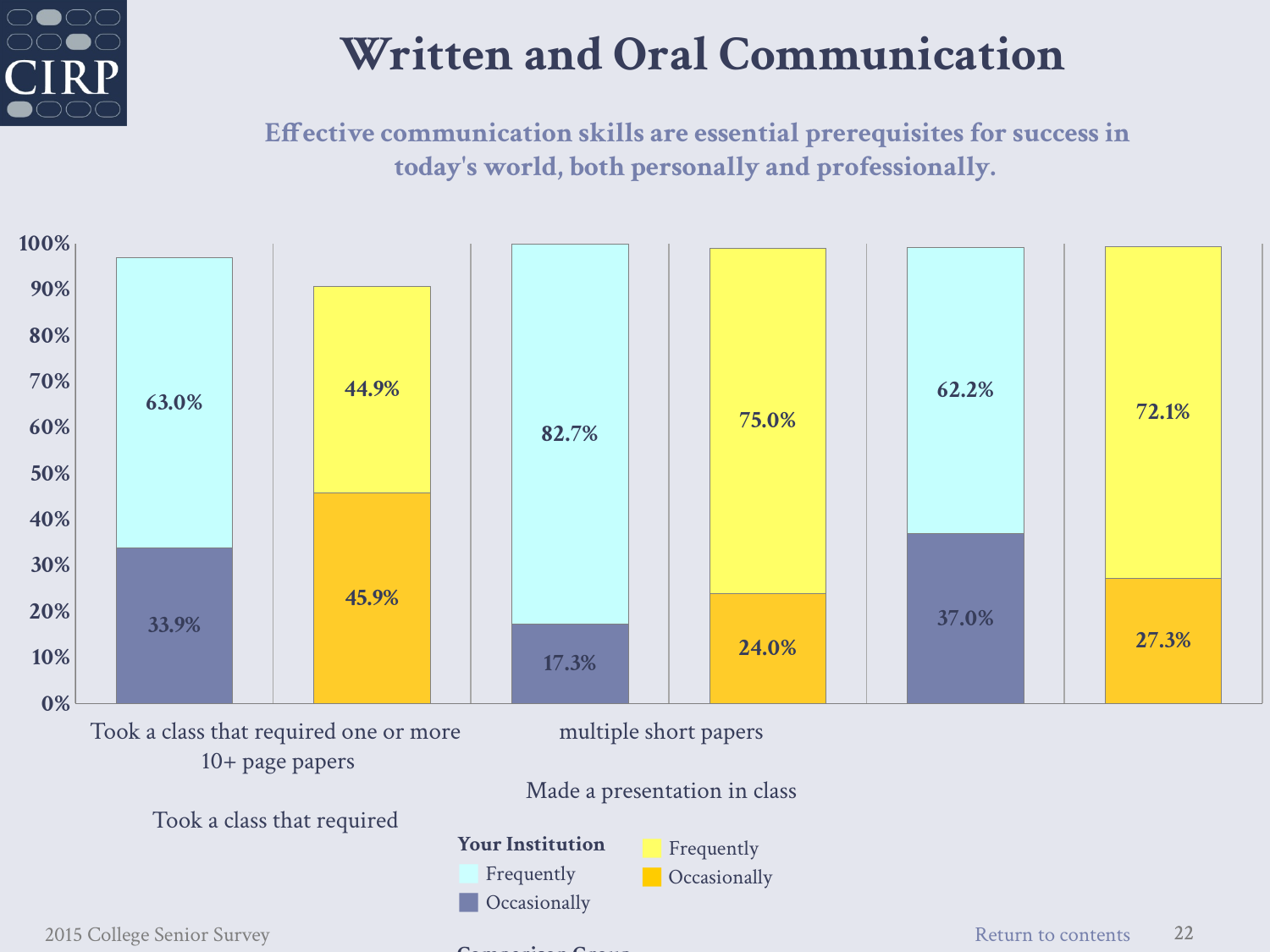

Written and Oral Communication
Effective communication skills are essential prerequisites for success in
today's world, both personally and professionally.

### Chart

| Category | occasionally | frequently |
|---|---|---|
| Took a class that required one or more 10+ page papers | 0.339 | 0.63 |
| comp | 0.459 | 0.449 |
| Took a class that required multiple short papers | 0.173 | 0.827 |
| comp | 0.24 | 0.75 |
| Made a presentation in class | 0.37 | 0.622 |
| comp | 0.273 | 0.721 |
Took a class that required one or more
10+ page papers

Took a class that required
multiple short papers

Made a presentation in class

Your Institution
■ Frequently
■ Occasionally

Comparison Group
■ Frequently
■ Occasionally

2015 College Senior Survey
22
22